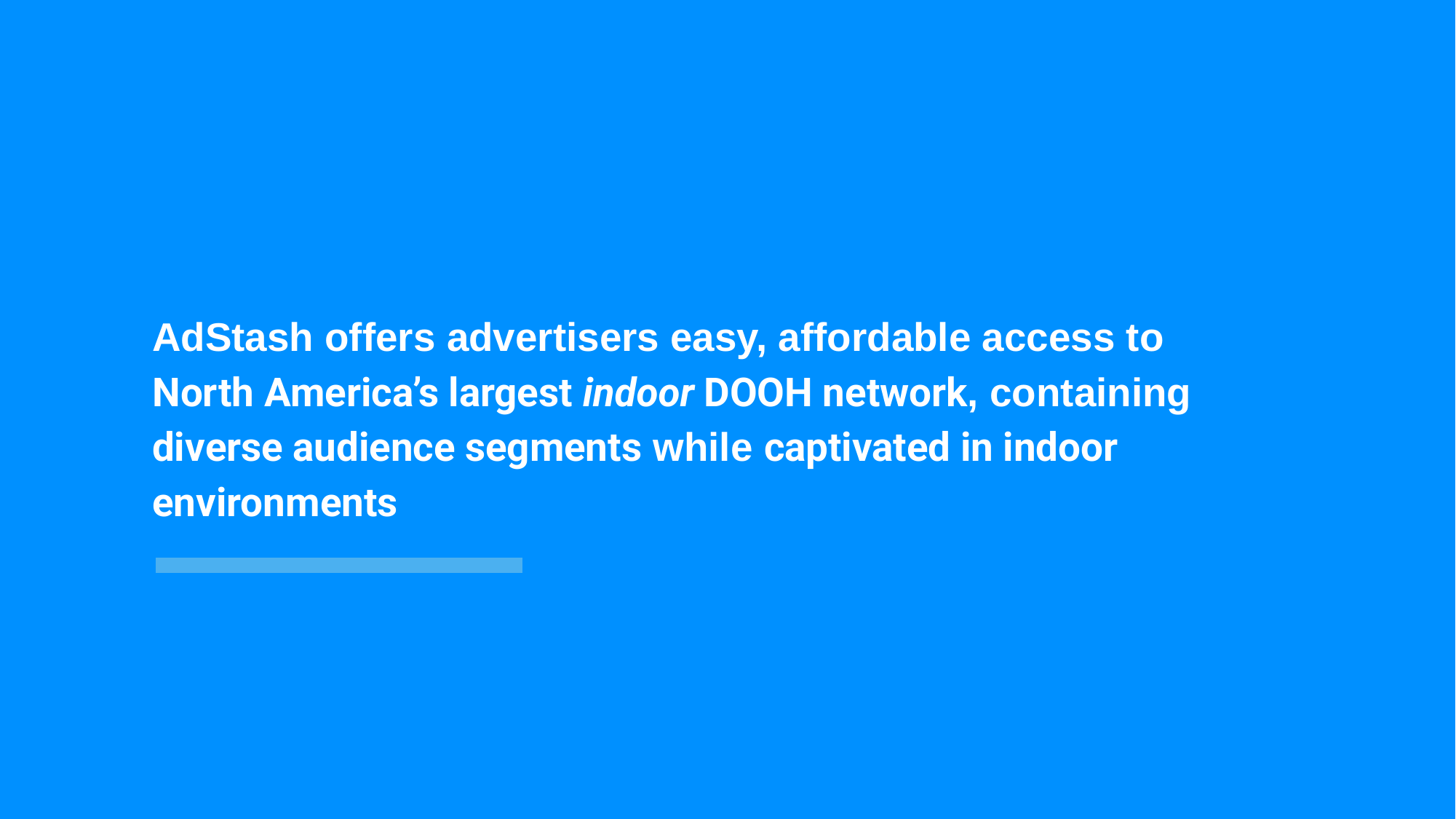

AdStash offers advertisers easy, affordable access to North America’s largest indoor DOOH network, containing diverse audience segments while captivated in indoor environments